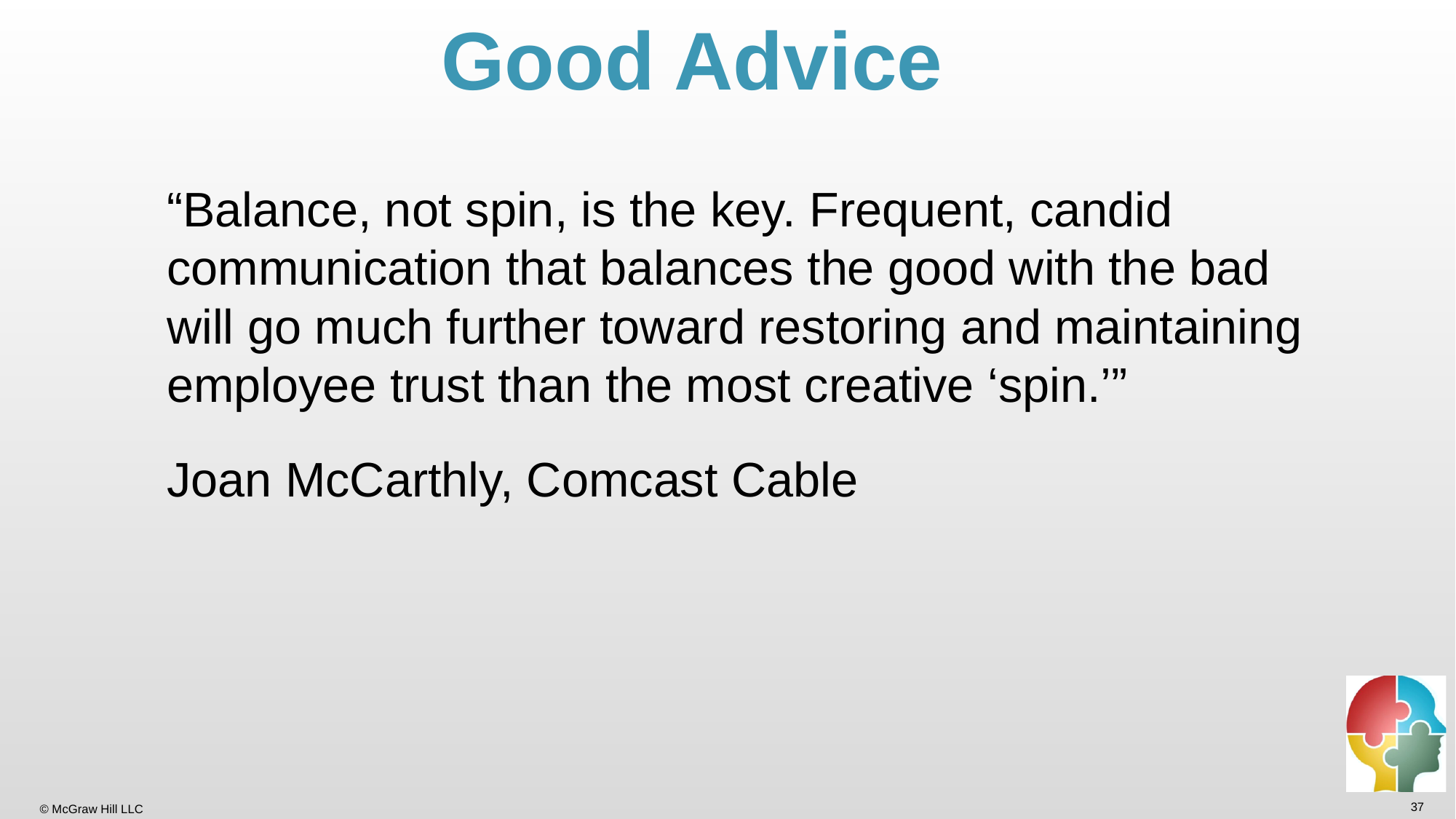

# Good Advice
“Balance, not spin, is the key. Frequent, candid communication that balances the good with the bad will go much further toward restoring and maintaining employee trust than the most creative ‘spin.’”
Joan McCarthly, Comcast Cable
37